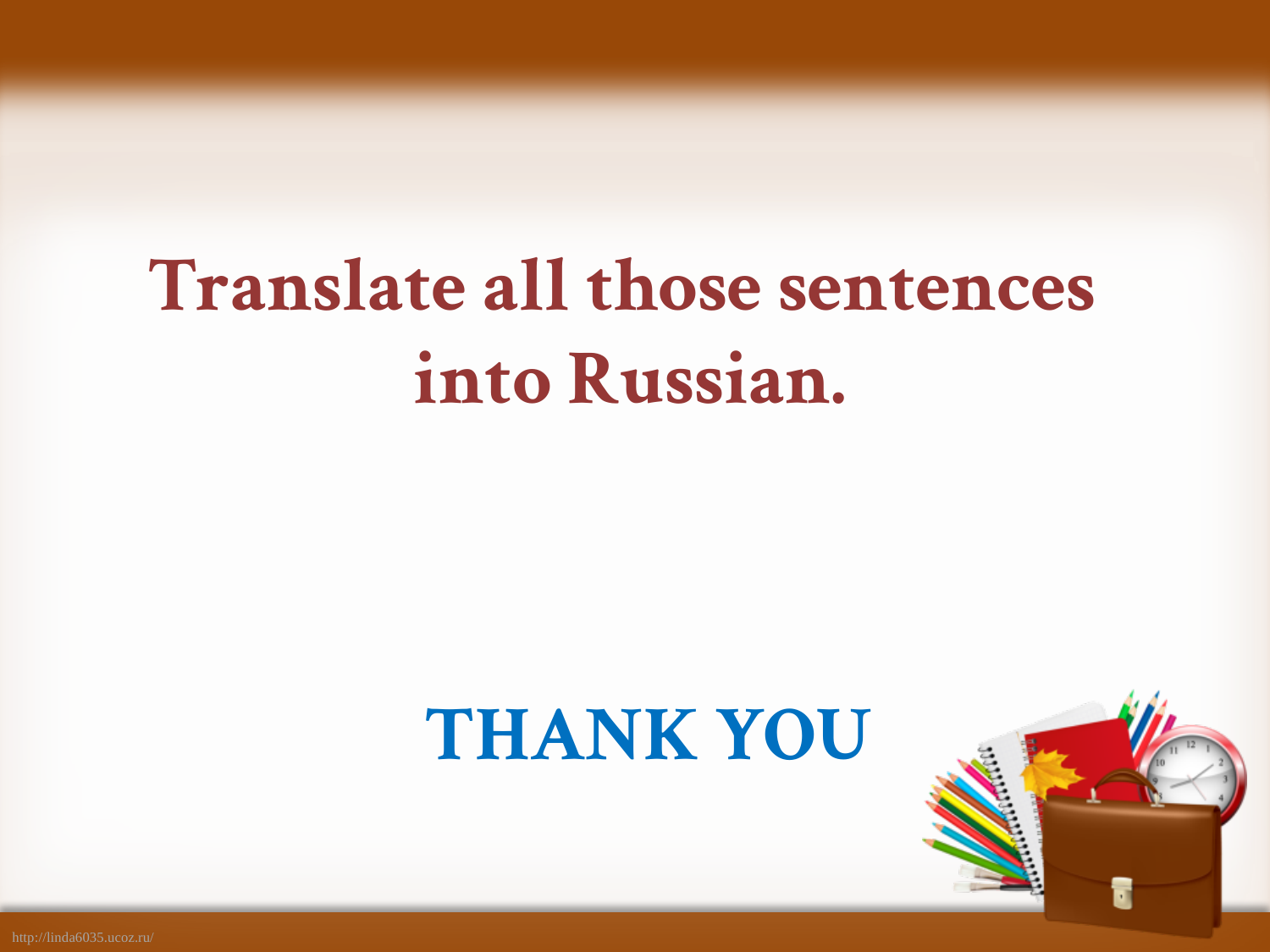

#
Translate all those sentences
 into Russian.
THANK YOU